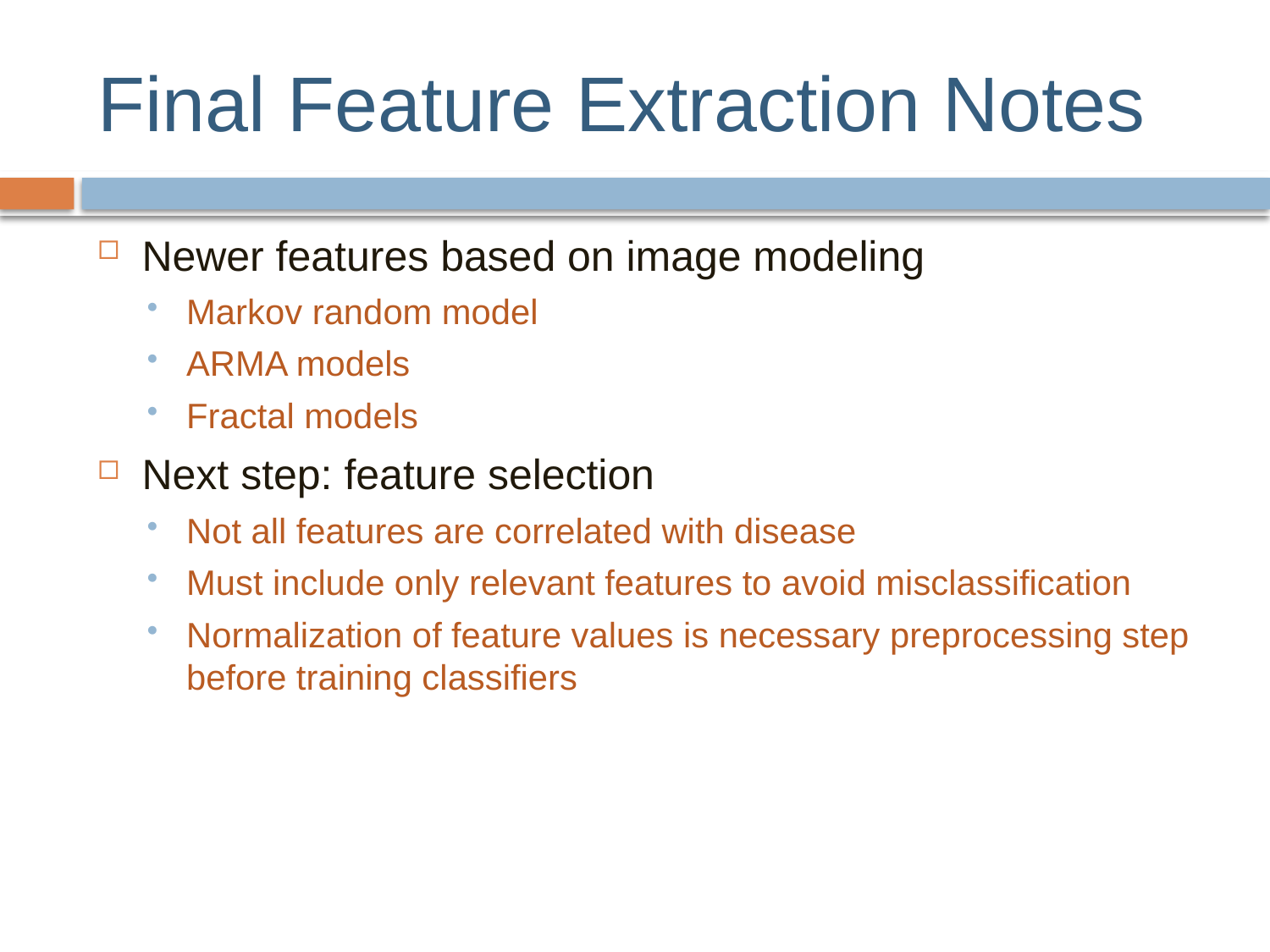

# Final Feature Extraction Notes
Newer features based on image modeling
Markov random model
ARMA models
Fractal models
Next step: feature selection
Not all features are correlated with disease
Must include only relevant features to avoid misclassification
Normalization of feature values is necessary preprocessing step before training classifiers